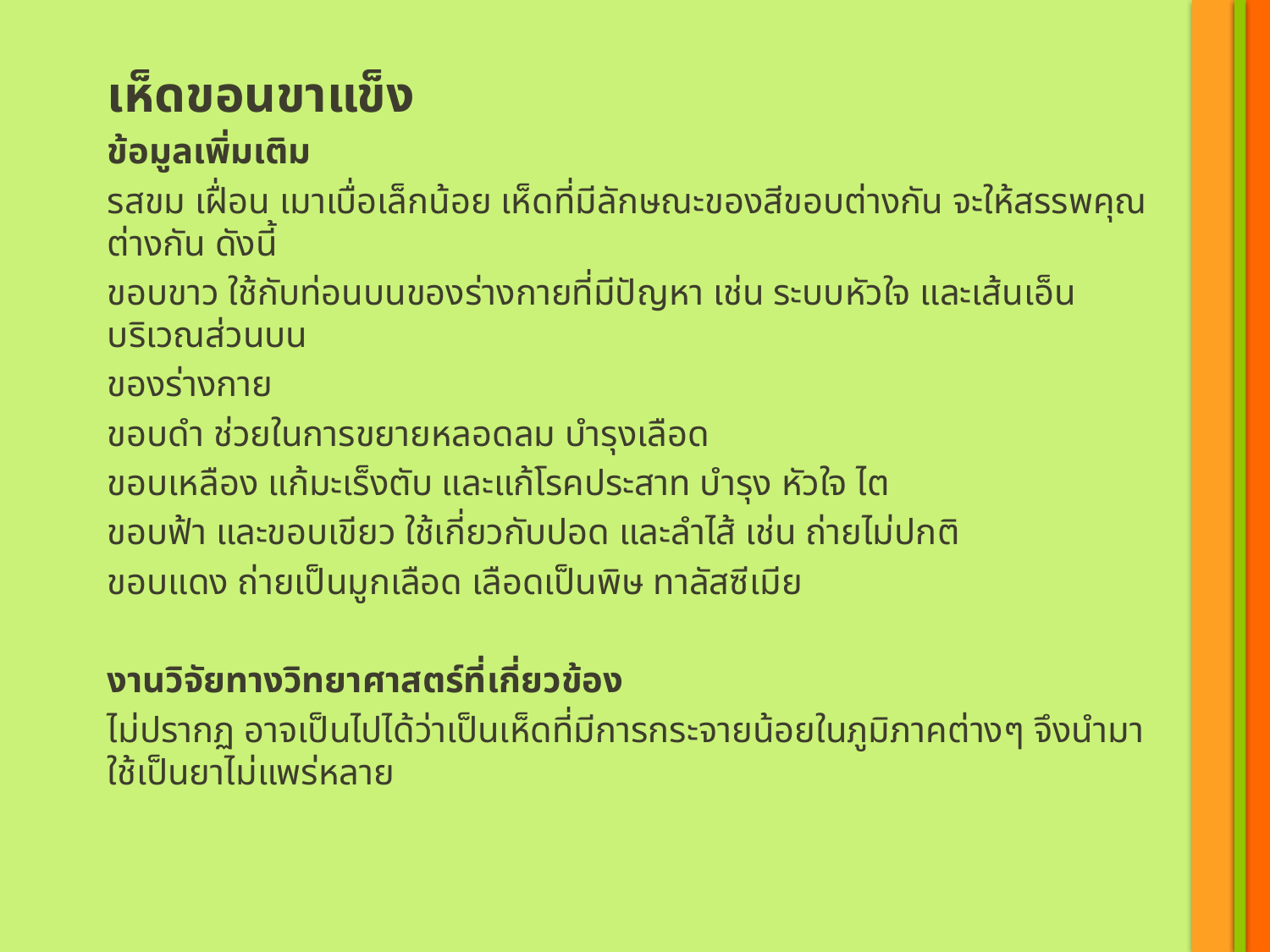

เห็ดขอนขาแข็ง
ข้อมูลเพิ่มเติม
รสขม เฝื่อน เมาเบื่อเล็กน้อย เห็ดที่มีลักษณะของสีขอบต่างกัน จะให้สรรพคุณต่างกัน ดังนี้
ขอบขาว ใช้กับท่อนบนของร่างกายที่มีปัญหา เช่น ระบบหัวใจ และเส้นเอ็น บริเวณส่วนบน
ของร่างกาย
ขอบดำ ช่วยในการขยายหลอดลม บำรุงเลือด
ขอบเหลือง แก้มะเร็งตับ และแก้โรคประสาท บำรุง หัวใจ ไต
ขอบฟ้า และขอบเขียว ใช้เกี่ยวกับปอด และลำไส้ เช่น ถ่ายไม่ปกติ
ขอบแดง ถ่ายเป็นมูกเลือด เลือดเป็นพิษ ทาลัสซีเมีย

งานวิจัยทางวิทยาศาสตร์ที่เกี่ยวข้อง
ไม่ปรากฏ อาจเป็นไปได้ว่าเป็นเห็ดที่มีการกระจายน้อยในภูมิภาคต่างๆ จึงนำมาใช้เป็นยาไม่แพร่หลาย